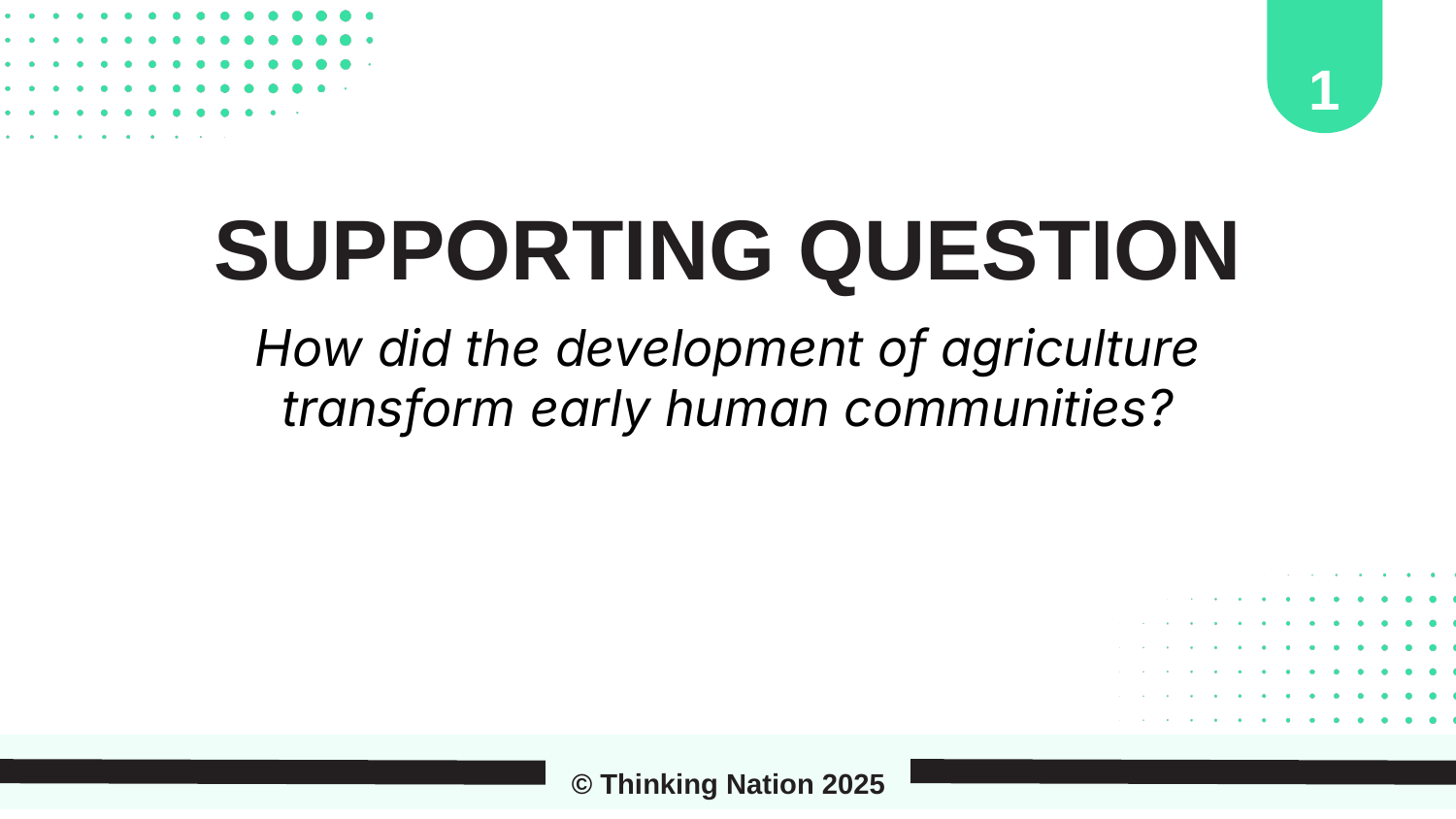

1
SUPPORTING QUESTION
How did the development of agriculture transform early human communities?

© Thinking Nation 2025